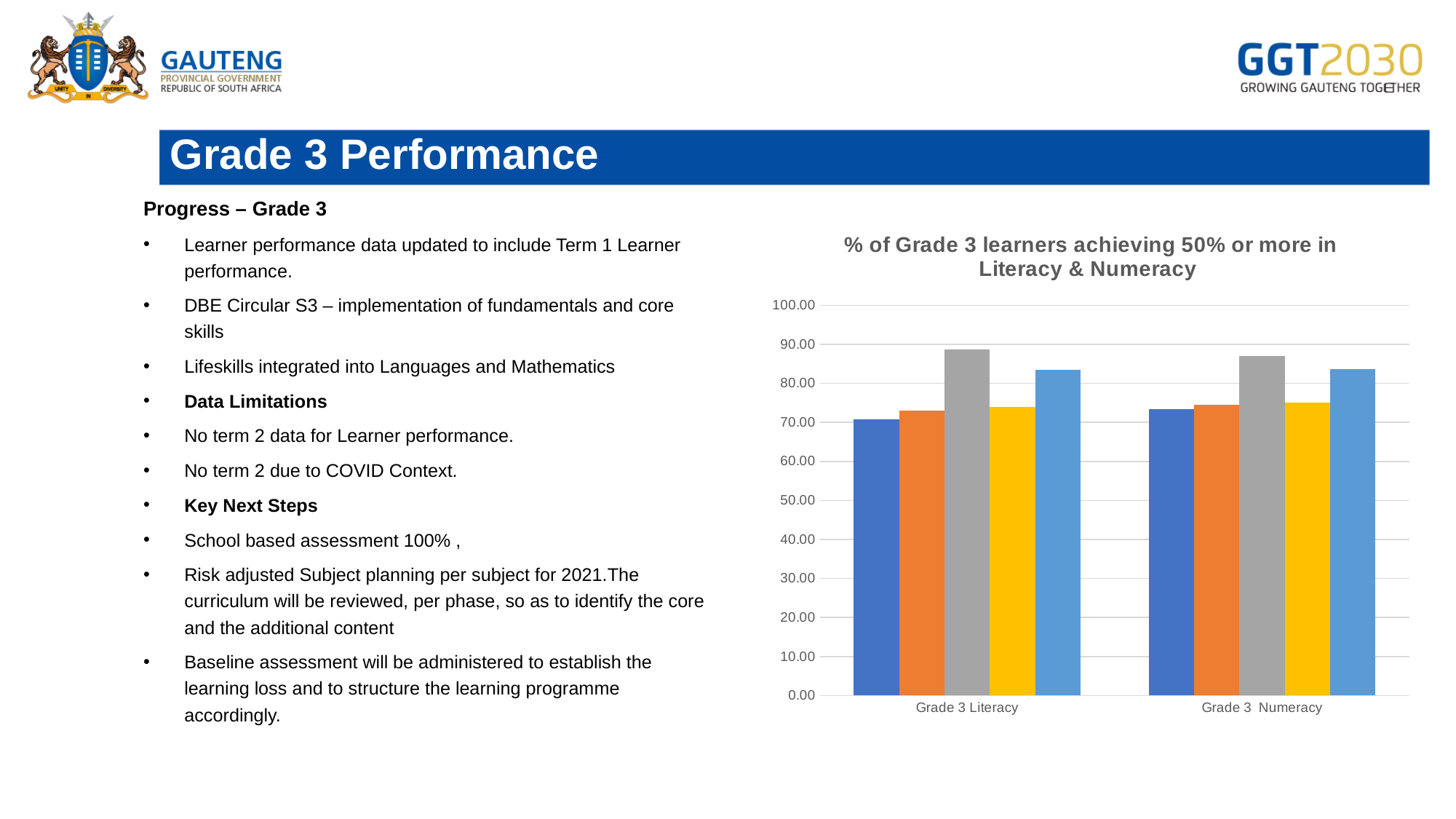

# Grade 3 Performance
Progress – Grade 3
Learner performance data updated to include Term 1 Learner performance.
DBE Circular S3 – implementation of fundamentals and core skills
Lifeskills integrated into Languages and Mathematics
Data Limitations
No term 2 data for Learner performance.
No term 2 due to COVID Context.
Key Next Steps
School based assessment 100% ,
Risk adjusted Subject planning per subject for 2021.The curriculum will be reviewed, per phase, so as to identify the core and the additional content
Baseline assessment will be administered to establish the learning loss and to structure the learning programme accordingly.

### Chart: % of Grade 3 learners achieving 50% or more in Literacy & Numeracy

| Category | Baselines | Y1 Target  | Yr 1 Actual Performance to end of fin year | Y2 Target  | Yr 2 Actual performance (Term 1 data 2020)  |
|---|---|---|---|---|---|
| Grade 3 Literacy | 70.8 | 73.0 | 88.63 | 74.0 | 83.5 |
| Grade 3  Numeracy | 73.4 | 74.5 | 86.98 | 75.0 | 83.72 |